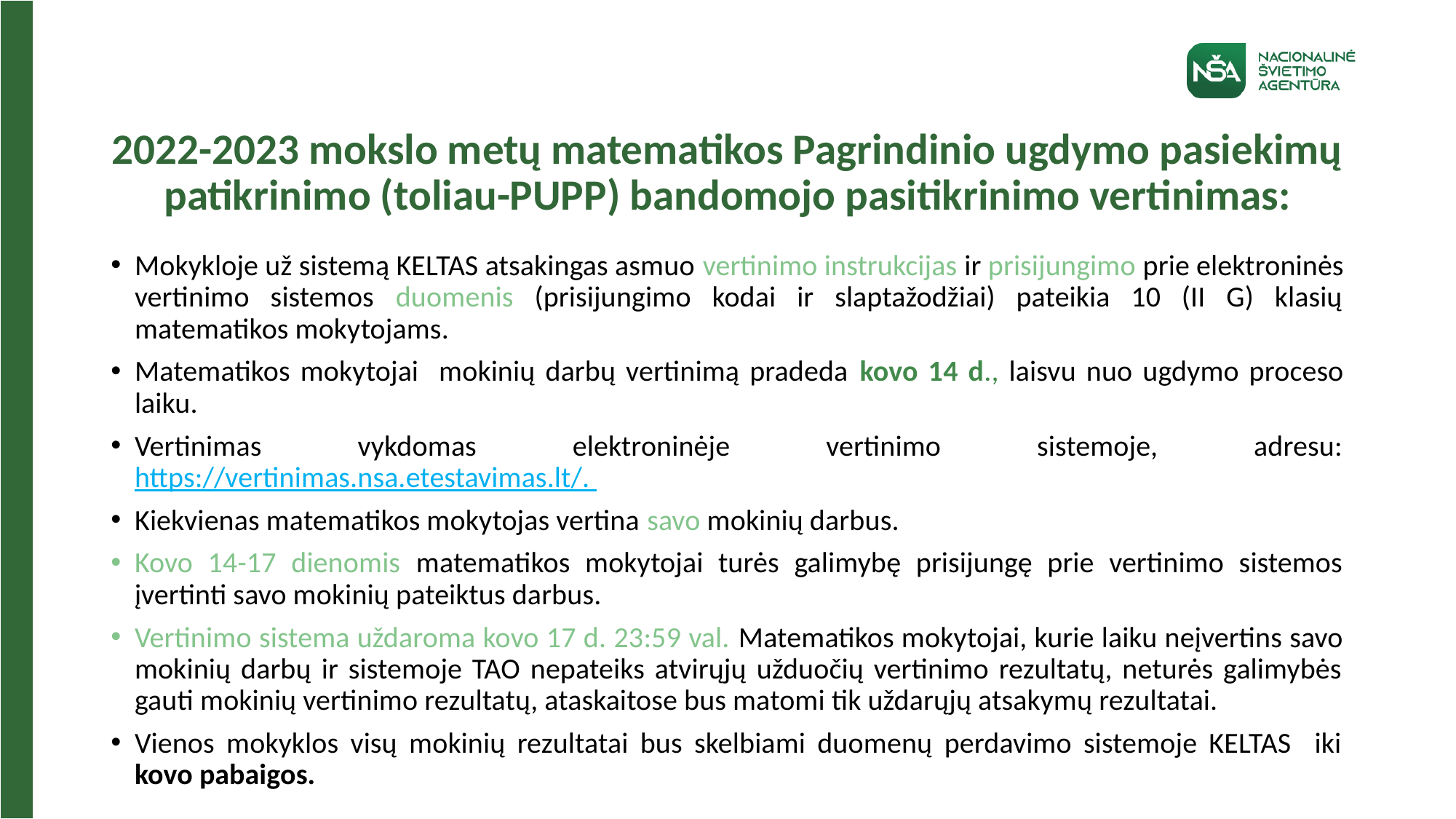

# 2022-2023 mokslo metų matematikos Pagrindinio ugdymo pasiekimų patikrinimo (toliau-PUPP) bandomojo pasitikrinimo vertinimas:
Mokykloje už sistemą KELTAS atsakingas asmuo vertinimo instrukcijas ir prisijungimo prie elektroninės vertinimo sistemos duomenis (prisijungimo kodai ir slaptažodžiai) pateikia 10 (II G) klasių matematikos mokytojams.
Matematikos mokytojai  mokinių darbų vertinimą pradeda kovo 14 d., laisvu nuo ugdymo proceso laiku.
Vertinimas vykdomas elektroninėje vertinimo sistemoje, adresu: https://vertinimas.nsa.etestavimas.lt/.
Kiekvienas matematikos mokytojas vertina savo mokinių darbus.
Kovo 14-17 dienomis matematikos mokytojai turės galimybę prisijungę prie vertinimo sistemos įvertinti savo mokinių pateiktus darbus.
Vertinimo sistema uždaroma kovo 17 d. 23:59 val. Matematikos mokytojai, kurie laiku neįvertins savo mokinių darbų ir sistemoje TAO nepateiks atvirųjų užduočių vertinimo rezultatų, neturės galimybės gauti mokinių vertinimo rezultatų, ataskaitose bus matomi tik uždarųjų atsakymų rezultatai.
Vienos mokyklos visų mokinių rezultatai bus skelbiami duomenų perdavimo sistemoje KELTAS  iki kovo pabaigos.